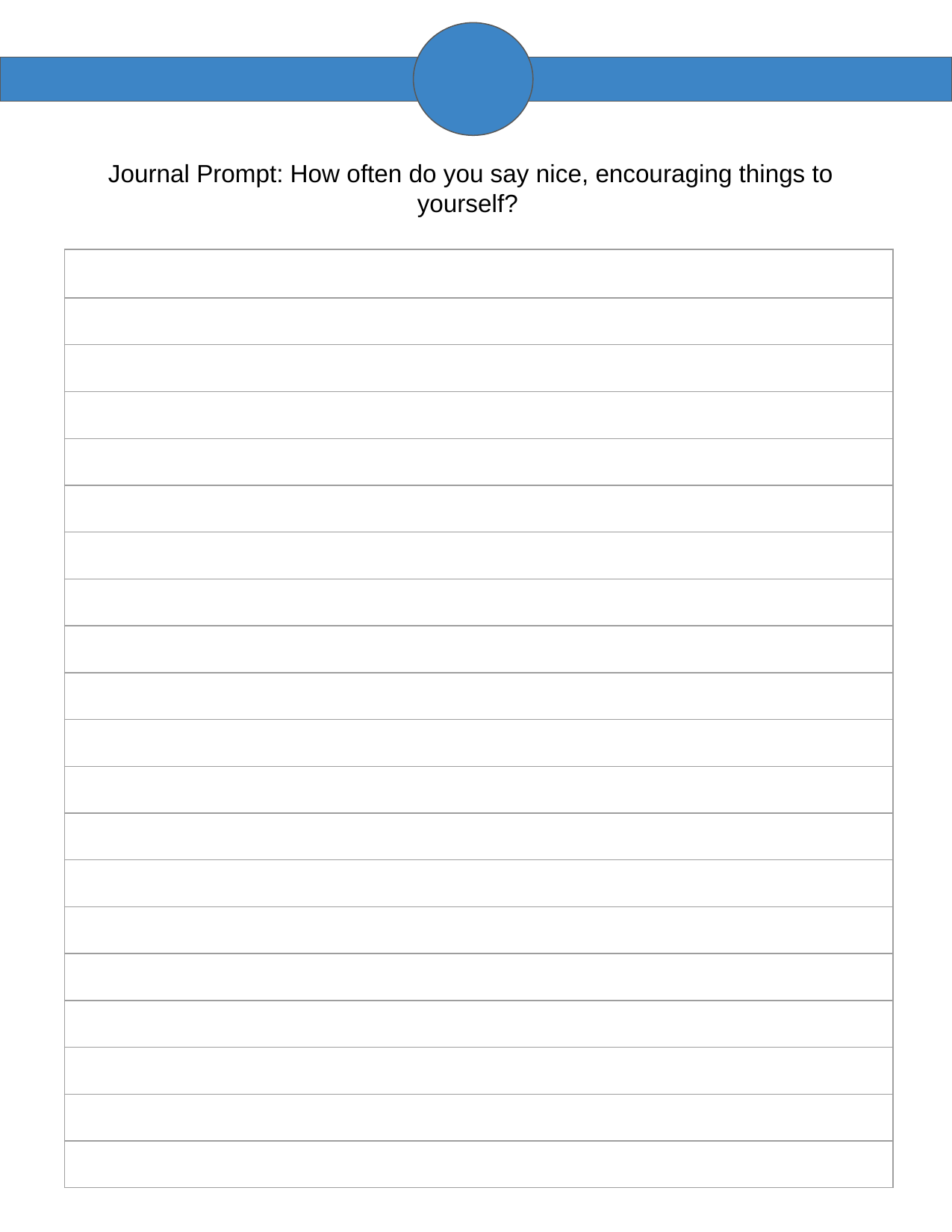

Journal Prompt: How often do you say nice, encouraging things to yourself?
|  |
| --- |
|  |
|  |
|  |
|  |
|  |
|  |
|  |
|  |
|  |
|  |
|  |
|  |
|  |
|  |
|  |
|  |
|  |
|  |
|  |